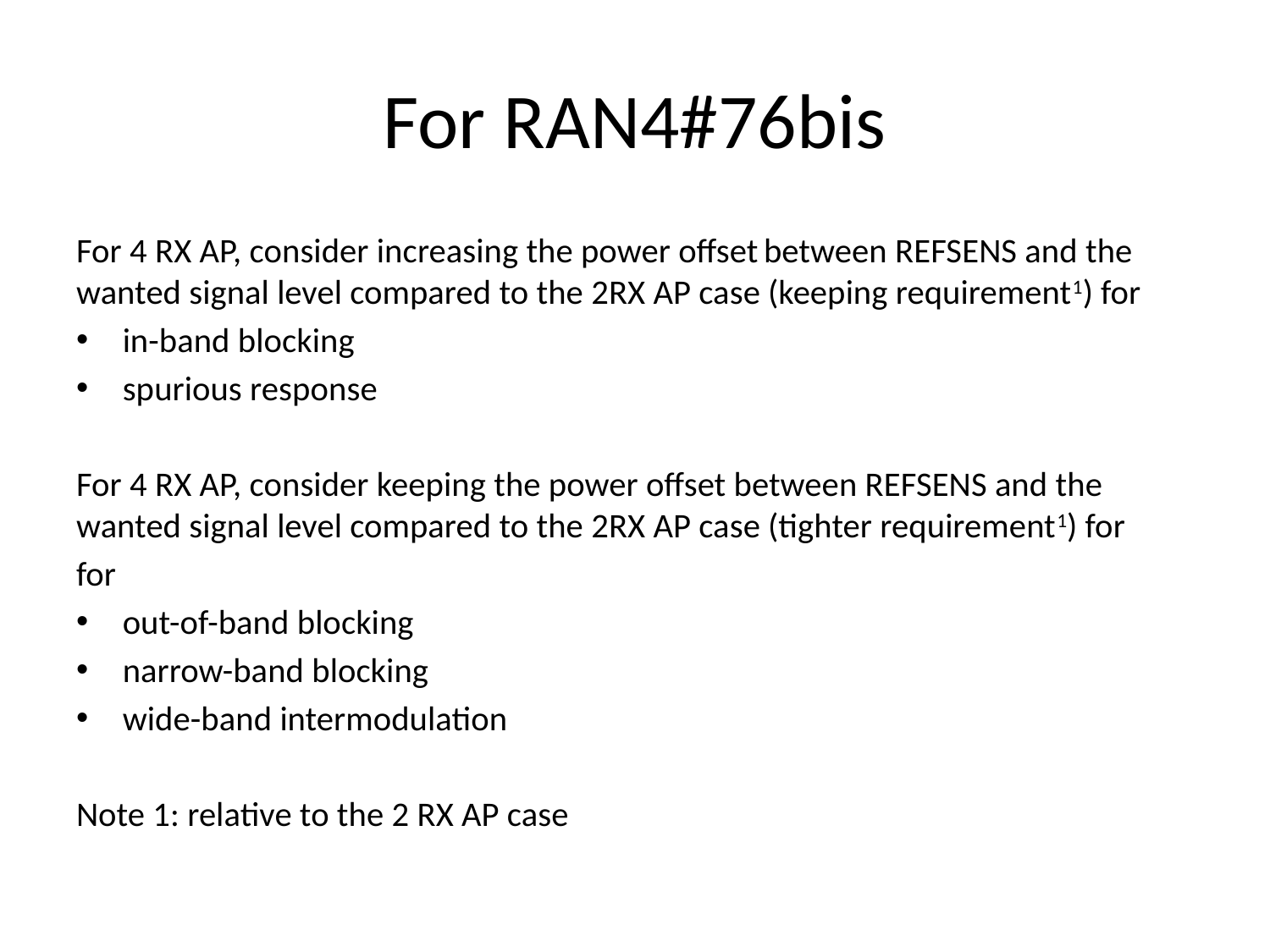

# For RAN4#76bis
For 4 RX AP, consider increasing the power offset between REFSENS and the wanted signal level compared to the 2RX AP case (keeping requirement1) for
in-band blocking
spurious response

For 4 RX AP, consider keeping the power offset between REFSENS and the wanted signal level compared to the 2RX AP case (tighter requirement1) for
for
out-of-band blocking
narrow-band blocking
wide-band intermodulation

Note 1: relative to the 2 RX AP case